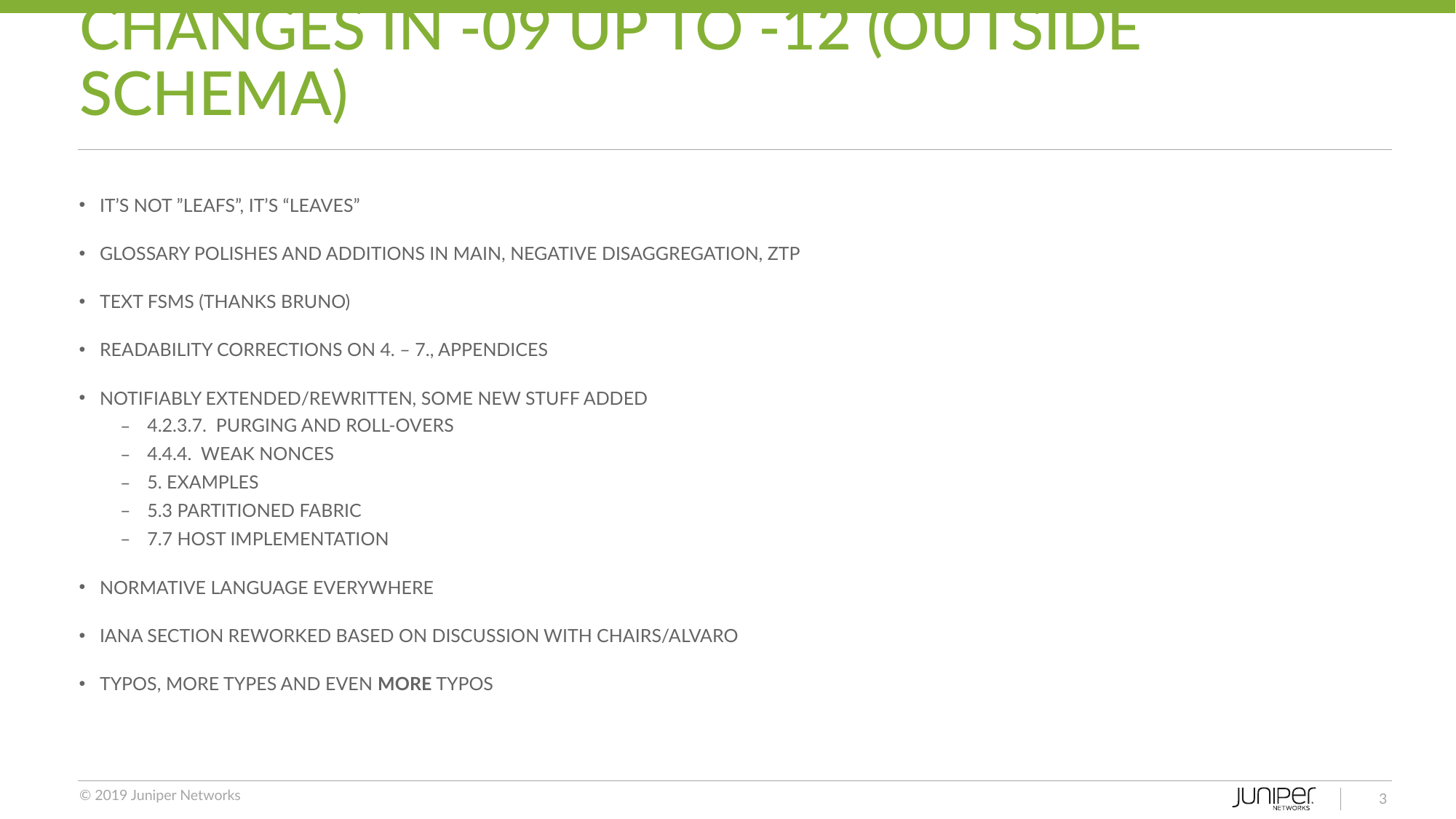

# Changes in -09 Up to -12 (Outside Schema)
It’s not ”Leafs”, it’s “Leaves”
Glossary Polishes and Additions in Main, Negative Disaggregation, ZTP
Text FSMs (Thanks Bruno)
Readability Corrections on 4. – 7., Appendices
Notifiably Extended/Rewritten, Some New Stuff Added
4.2.3.7.  Purging and Roll-Overs
4.4.4.  Weak Nonces
5. Examples
5.3 Partitioned Fabric
7.7 Host Implementation
Normative Language Everywhere
IANA Section Reworked Based on Discussion with Chairs/Alvaro
Typos, More Types and Even More Typos

3